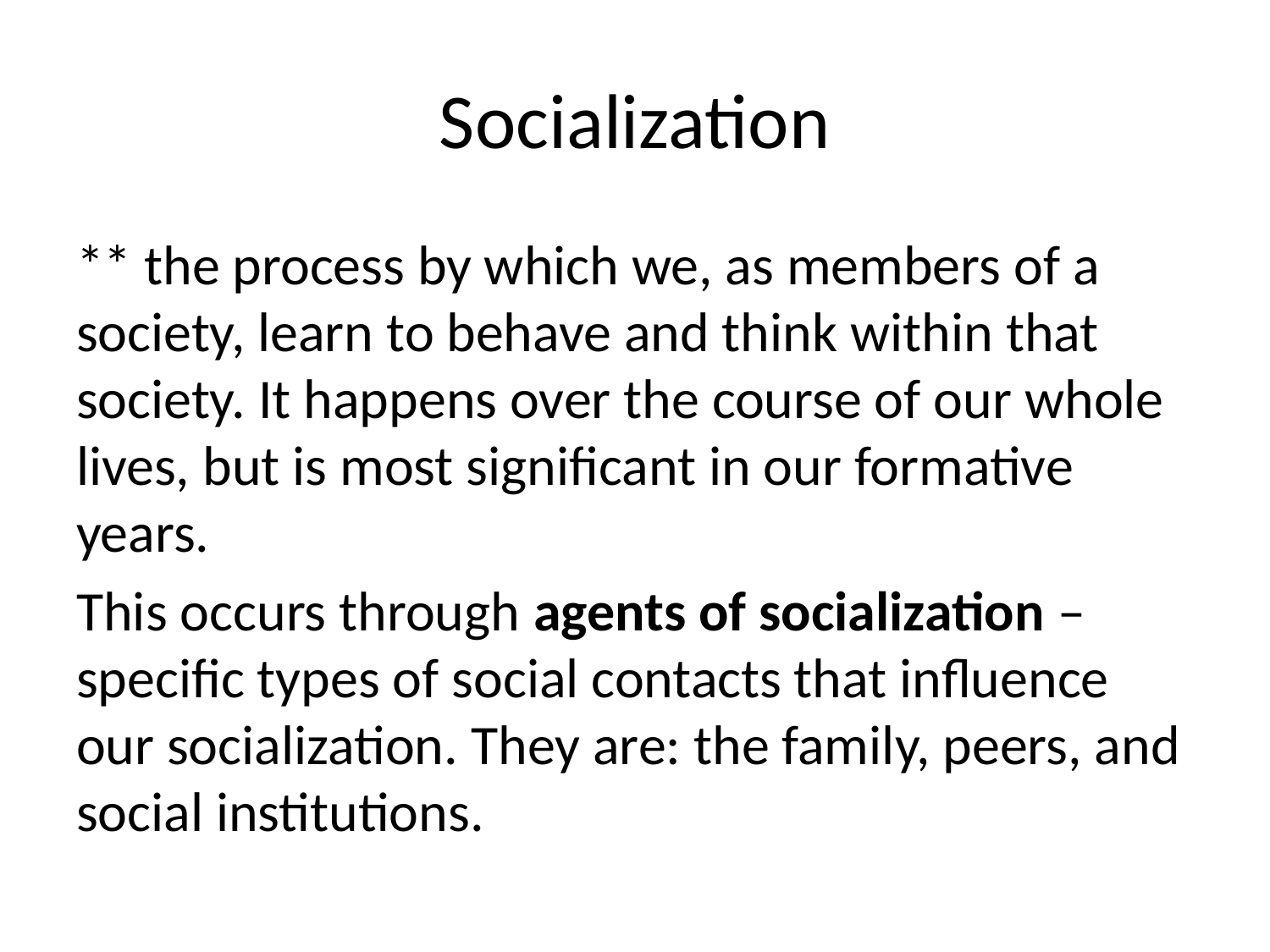

# Socialization
** the process by which we, as members of a society, learn to behave and think within that society. It happens over the course of our whole lives, but is most significant in our formative years.
This occurs through agents of socialization – specific types of social contacts that influence our socialization. They are: the family, peers, and social institutions.